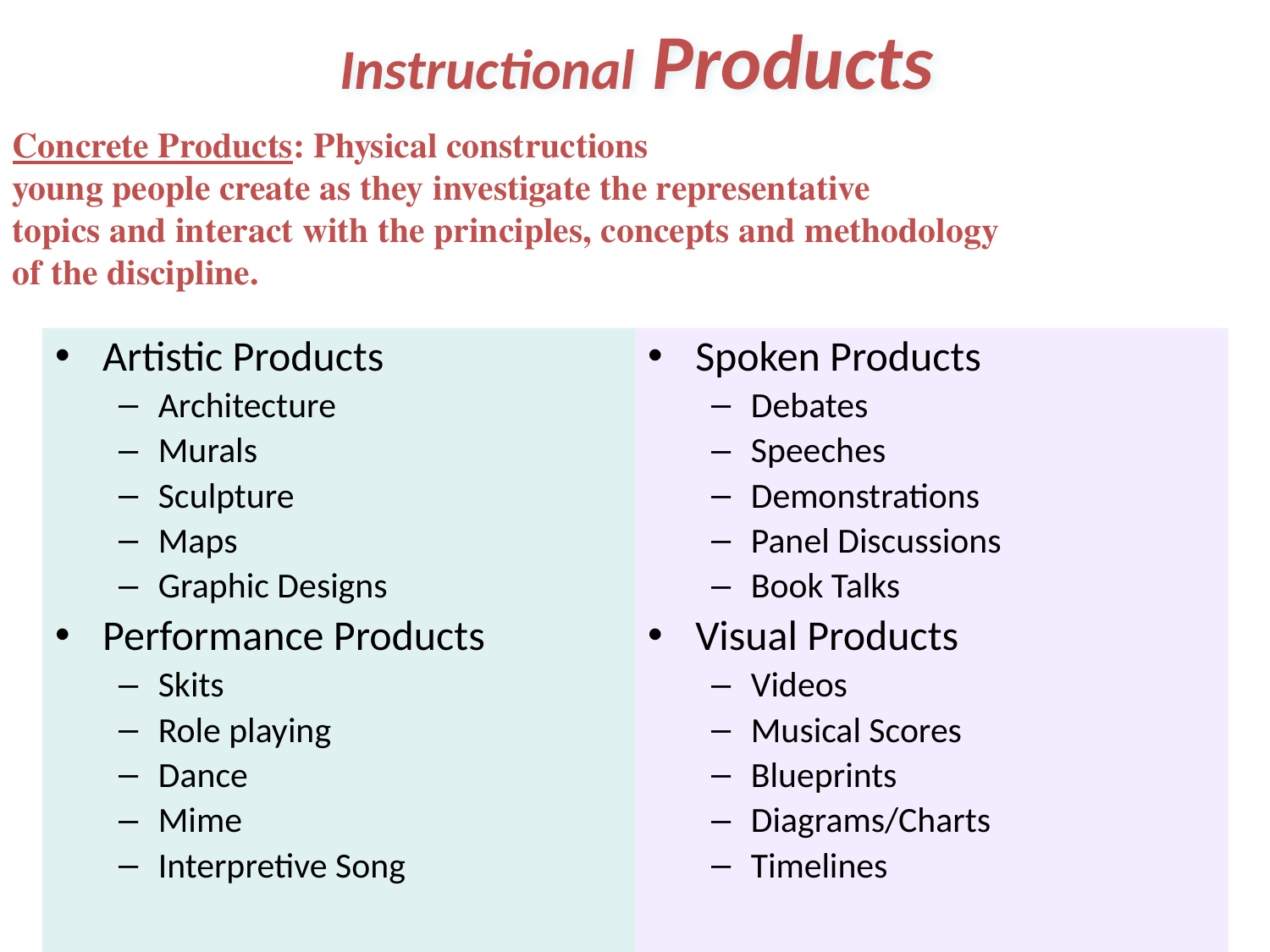

# Instructional Products
Concrete Products: Physical constructions
young people create as they investigate the representative
topics and interact with the principles, concepts and methodology of the discipline.
Artistic Products
Architecture
Murals
Sculpture
Maps
Graphic Designs
Performance Products
Skits
Role playing
Dance
Mime
Interpretive Song
Spoken Products
Debates
Speeches
Demonstrations
Panel Discussions
Book Talks
Visual Products
Videos
Musical Scores
Blueprints
Diagrams/Charts
Timelines